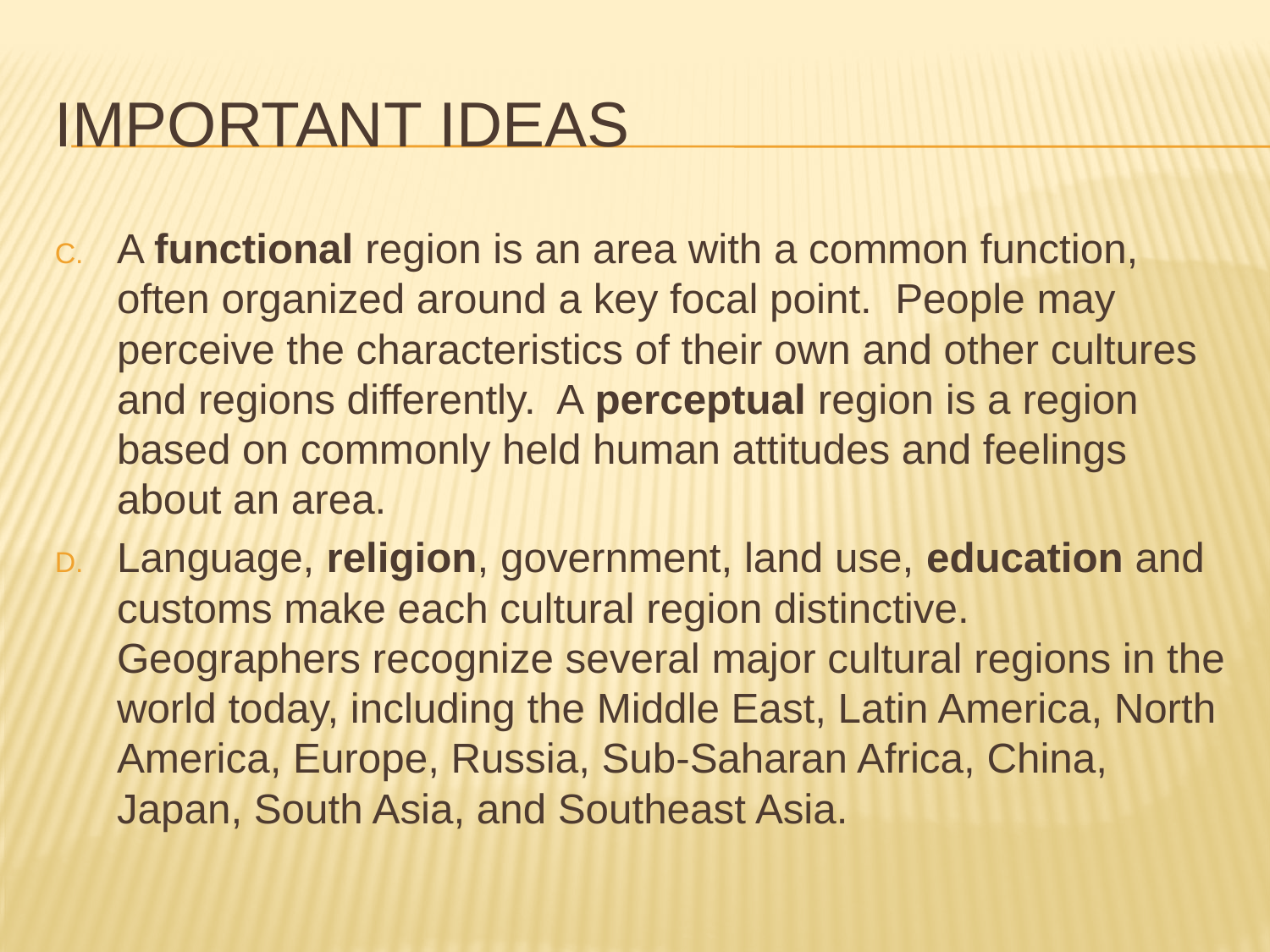

# Important Ideas
A functional region is an area with a common function, often organized around a key focal point.  People may perceive the characteristics of their own and other cultures and regions differently.  A perceptual region is a region based on commonly held human attitudes and feelings about an area.
Language, religion, government, land use, education and customs make each cultural region distinctive.  Geographers recognize several major cultural regions in the world today, including the Middle East, Latin America, North America, Europe, Russia, Sub-Saharan Africa, China, Japan, South Asia, and Southeast Asia.